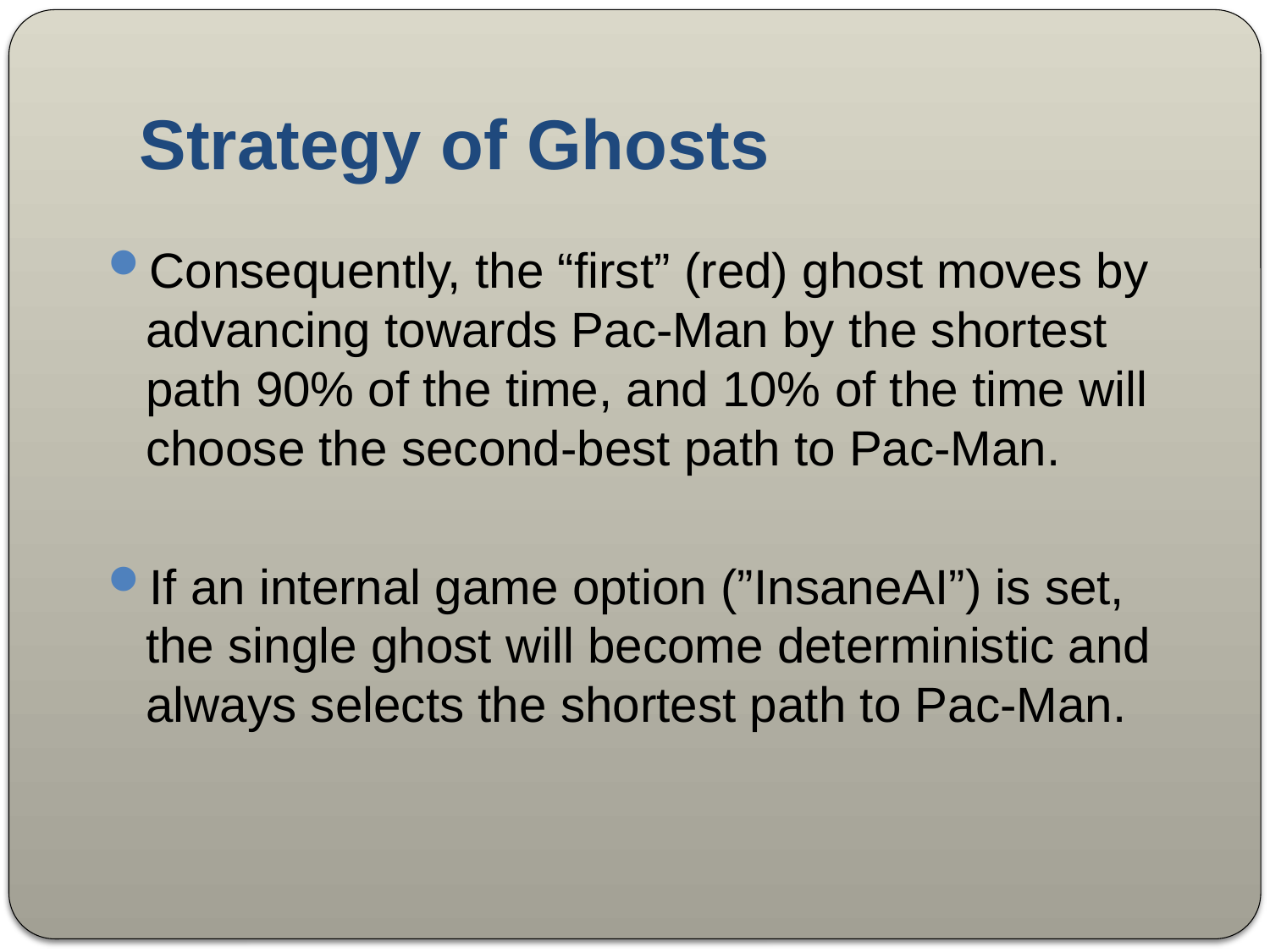

# Strategy of Ghosts
Consequently, the “first” (red) ghost moves by advancing towards Pac-Man by the shortest path 90% of the time, and 10% of the time will choose the second-best path to Pac-Man.

If an internal game option (”InsaneAI”) is set, the single ghost will become deterministic and always selects the shortest path to Pac-Man.